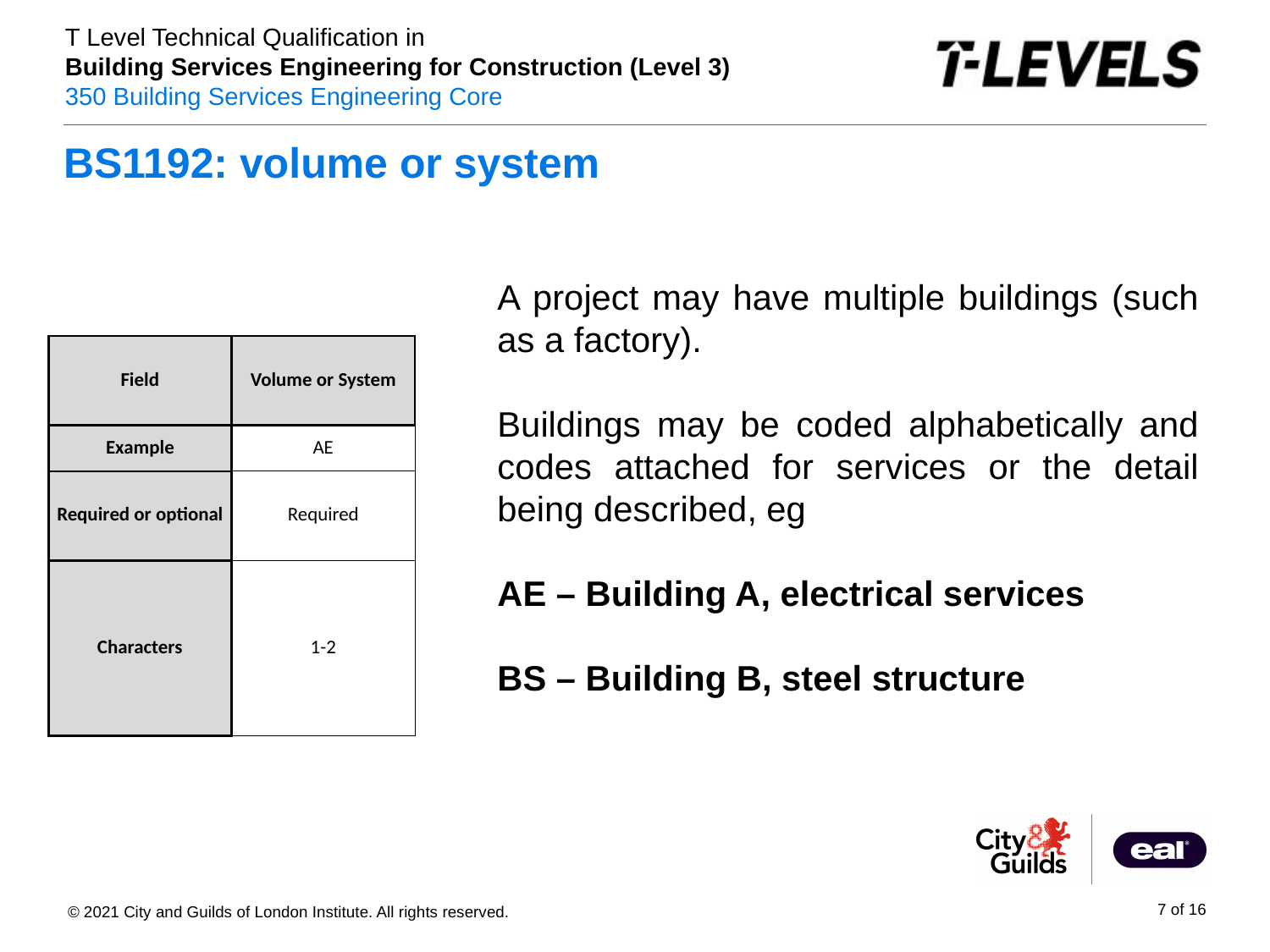

# BS1192: volume or system

A project may have multiple buildings (such as a factory).

Buildings may be coded alphabetically and codes attached for services or the detail being described, eg

AE – Building A, electrical services

BS – Building B, steel structure
| Field | Volume or System |
| --- | --- |
| Example | AE |
| Required or optional | Required |
| Characters | 1-2 |